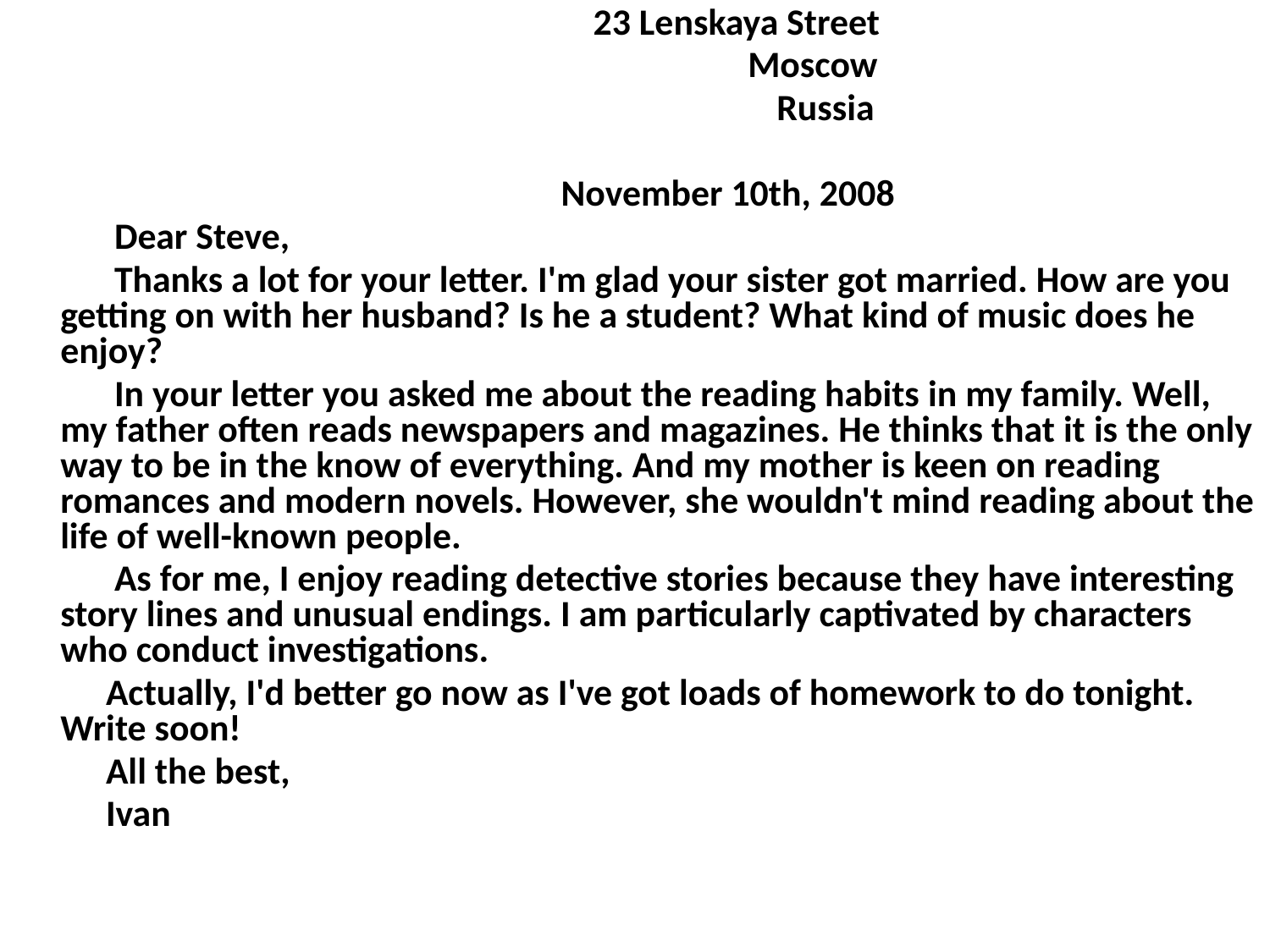

23 Lenskaya Street
                                          Moscow
                                             Russia

                      November 10th, 2008
            Dear Steve,
            Thanks a lot for your letter. I'm glad your sister got married. How are you getting on with her husband? Is he a student? What kind of music does he enjoy?
            In your letter you asked me about the reading habits in my family. Well, my father often reads newspapers and magazines. He thinks that it is the only way to be in the know of everything. And my mother is keen on reading romances and modern novels. However, she wouldn't mind reading about the life of well-known people.
            As for me, I enjoy reading detective stories because they have interesting story lines and unusual endings. I am particularly captivated by characters who conduct investigations.
           Actually, I'd better go now as I've got loads of homework to do tonight. Write soon!
           All the best,
           Ivan
#